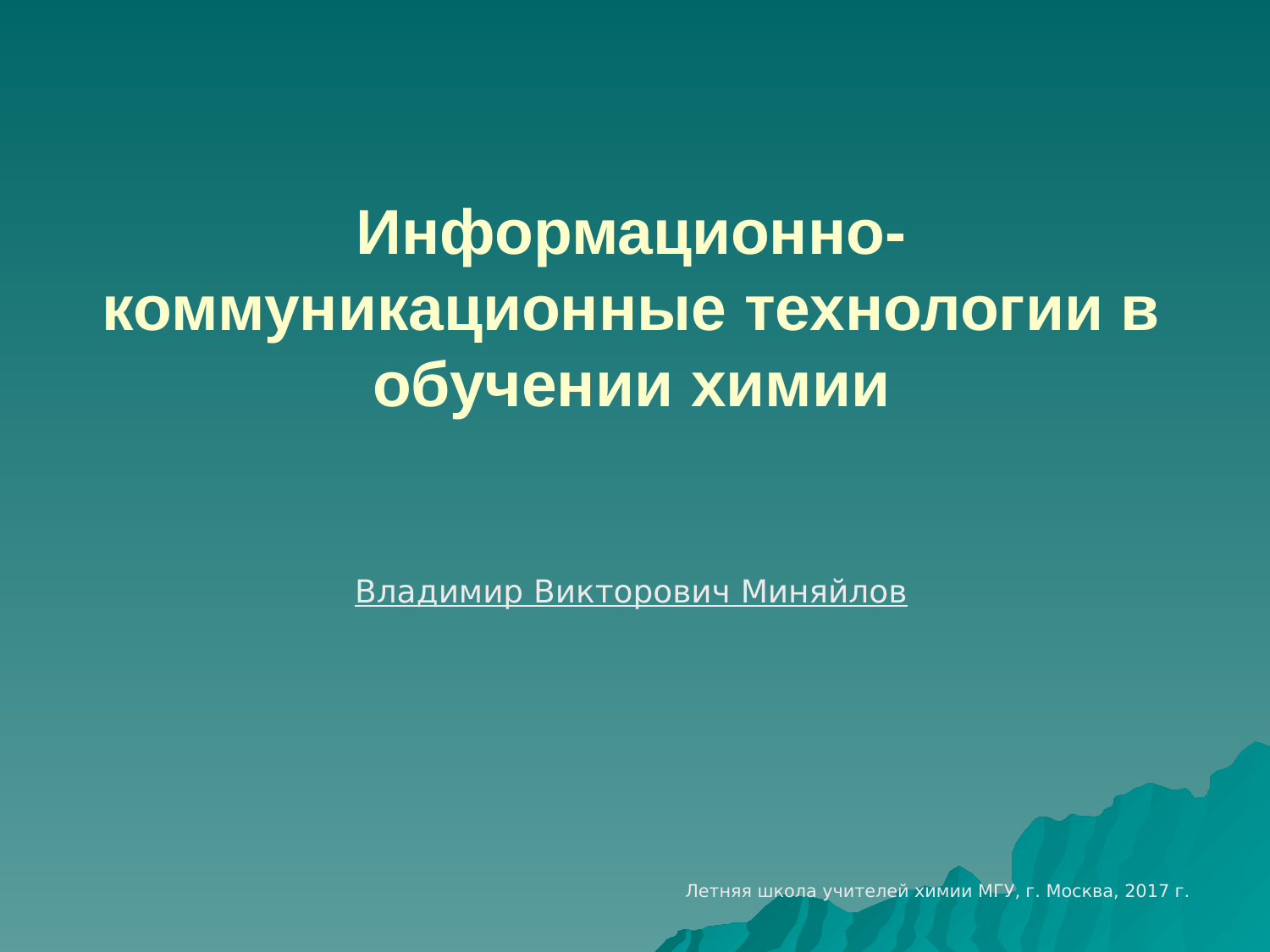

Информационно-коммуникационные технологии в обучении химии
Владимир Викторович Миняйлов
Летняя школа учителей химии МГУ, г. Москва, 2017 г.